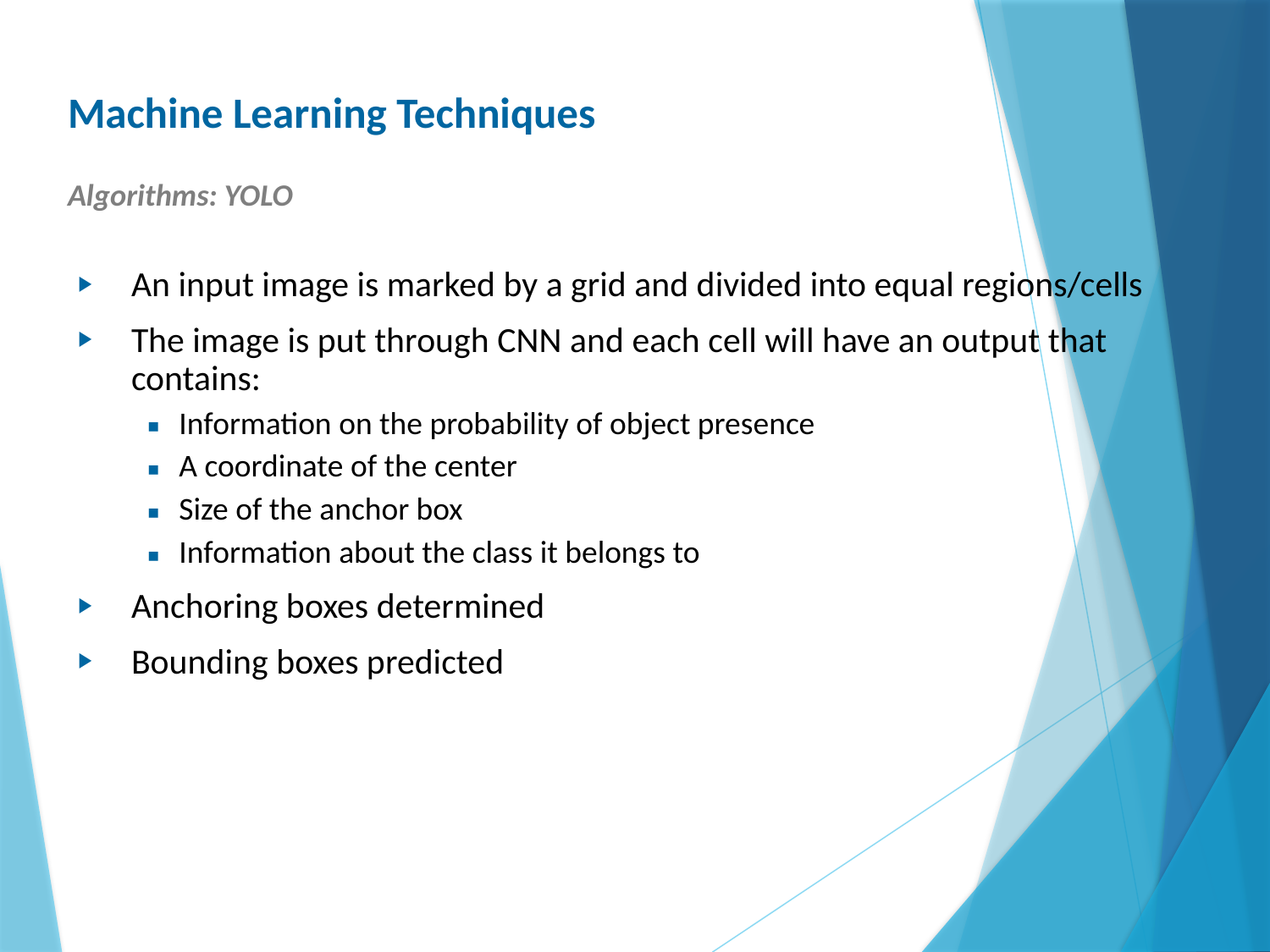

# Machine Learning Techniques
Algorithms: YOLO
An input image is marked by a grid and divided into equal regions/cells
The image is put through CNN and each cell will have an output that contains:
Information on the probability of object presence
A coordinate of the center
Size of the anchor box
Information about the class it belongs to
Anchoring boxes determined
Bounding boxes predicted